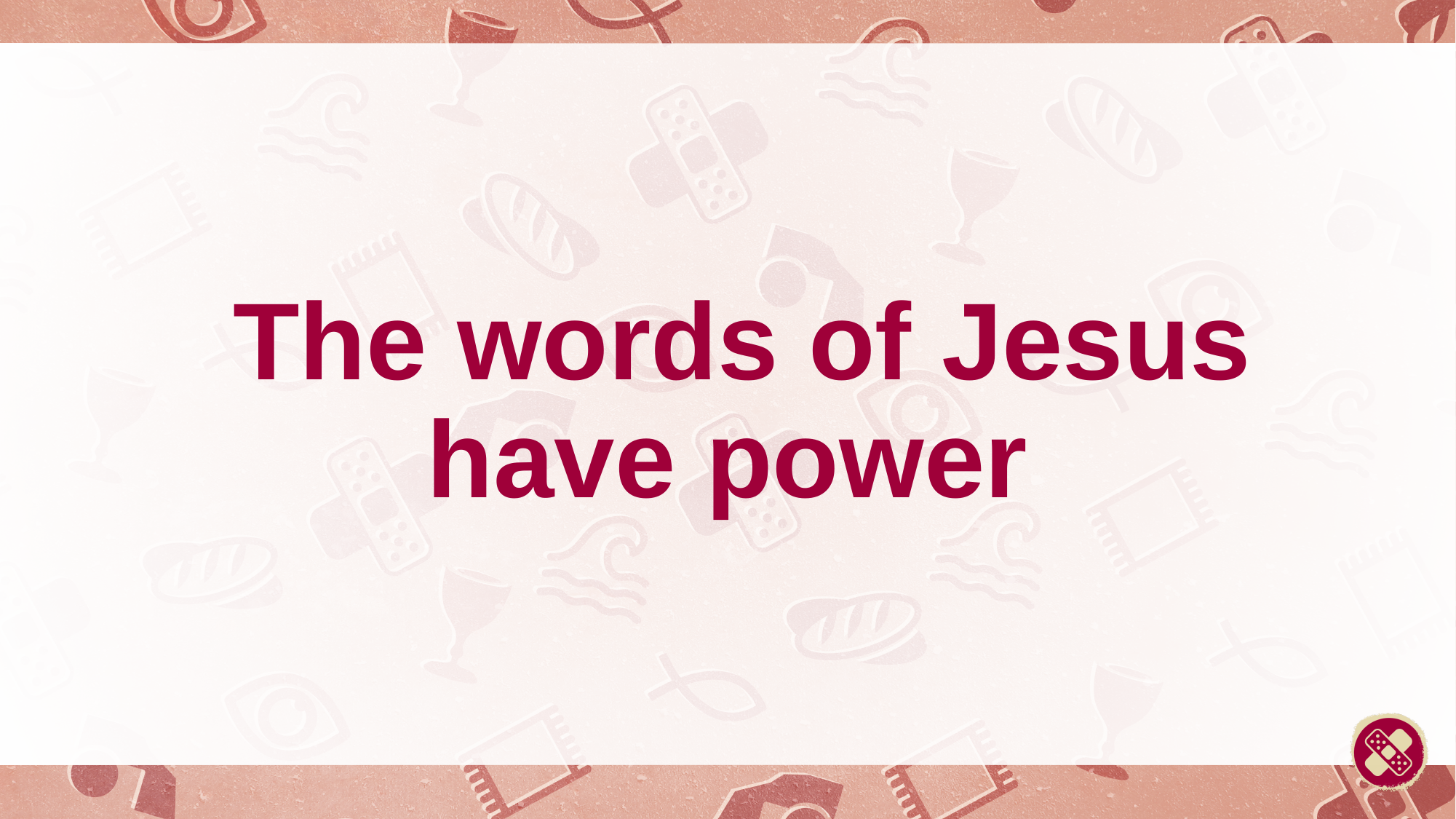

# The words of Jesus have power